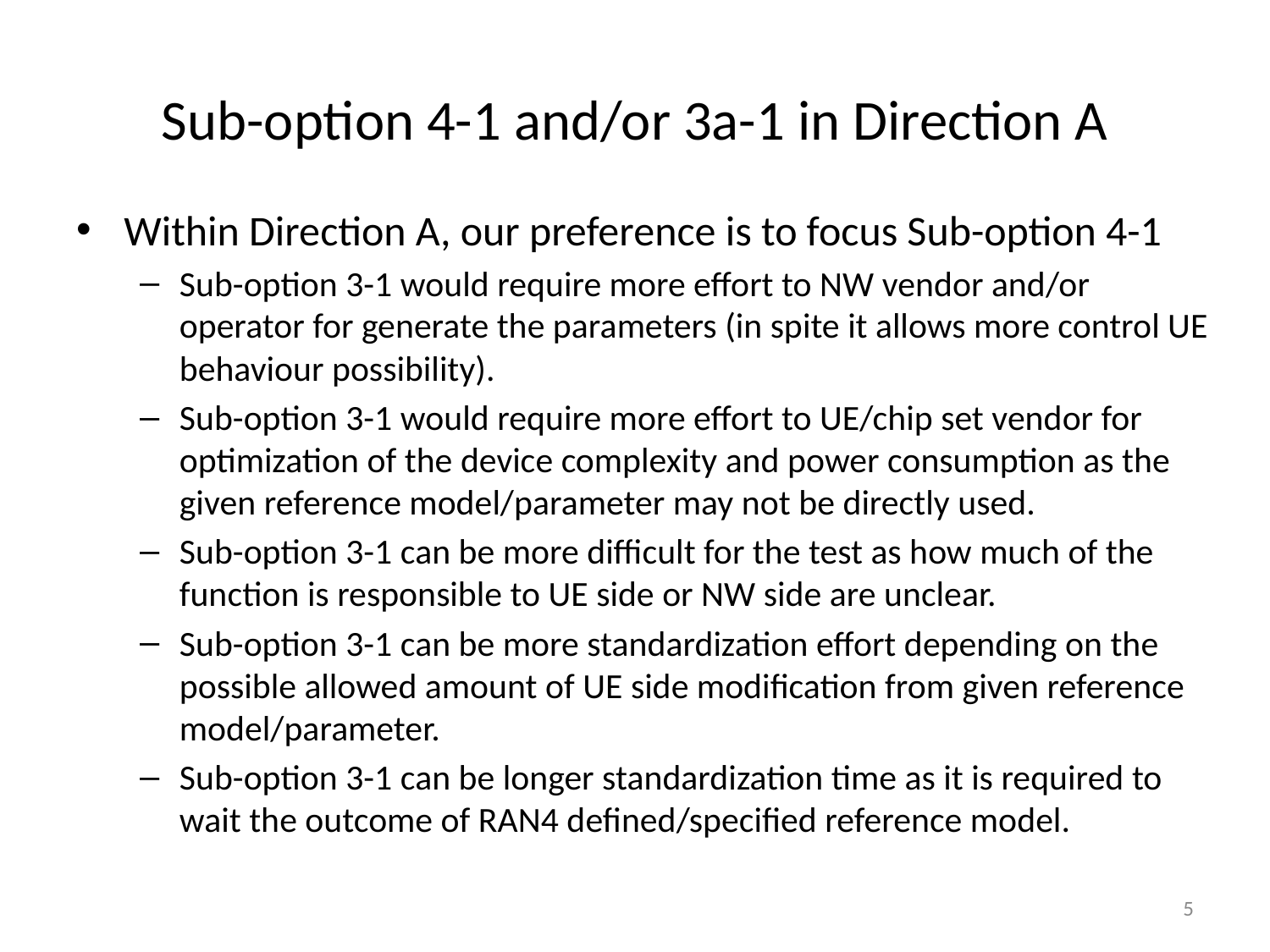

# Sub-option 4-1 and/or 3a-1 in Direction A
Within Direction A, our preference is to focus Sub-option 4-1
Sub-option 3-1 would require more effort to NW vendor and/or operator for generate the parameters (in spite it allows more control UE behaviour possibility).
Sub-option 3-1 would require more effort to UE/chip set vendor for optimization of the device complexity and power consumption as the given reference model/parameter may not be directly used.
Sub-option 3-1 can be more difficult for the test as how much of the function is responsible to UE side or NW side are unclear.
Sub-option 3-1 can be more standardization effort depending on the possible allowed amount of UE side modification from given reference model/parameter.
Sub-option 3-1 can be longer standardization time as it is required to wait the outcome of RAN4 defined/specified reference model.

5